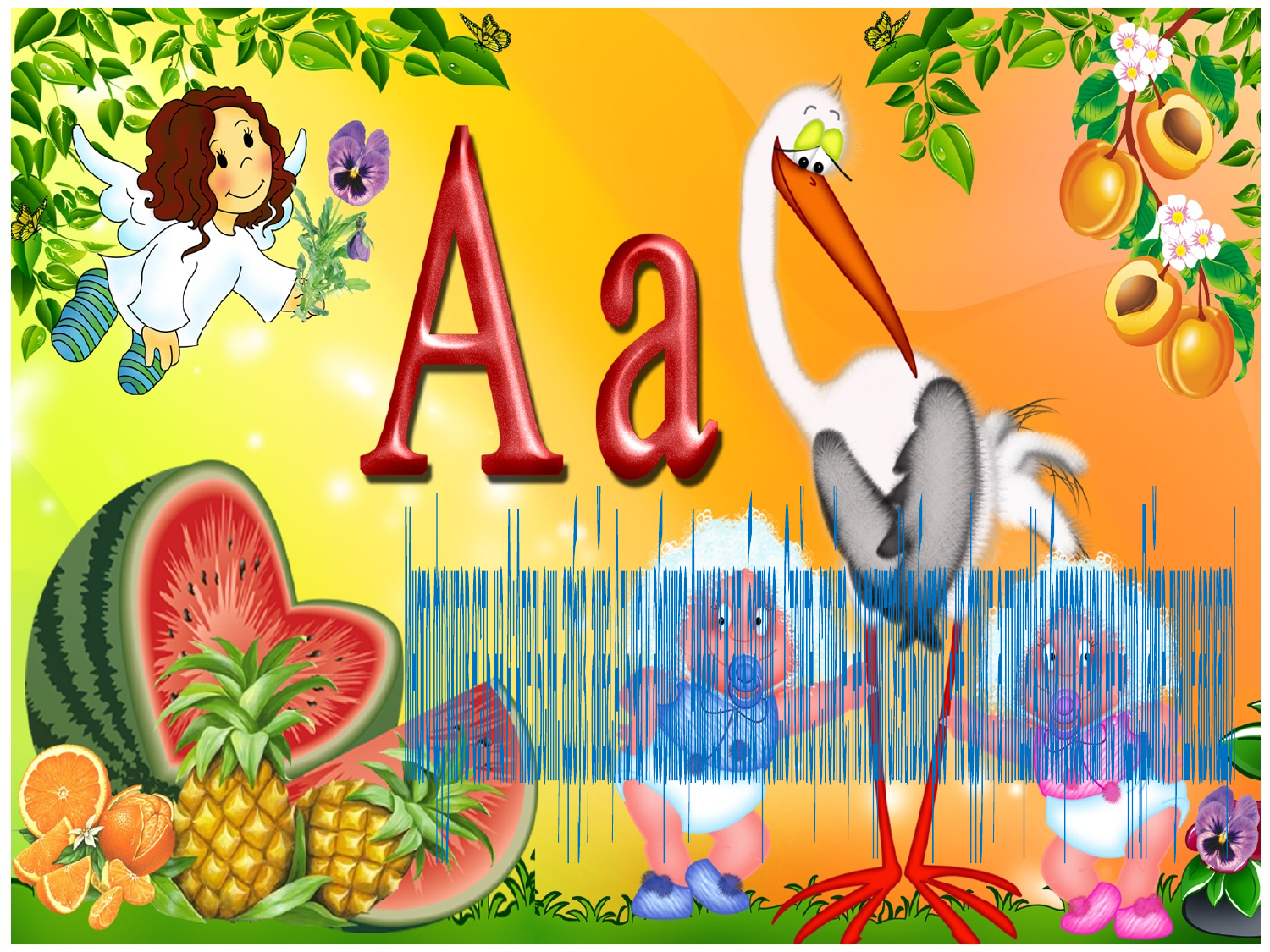

Много фруктов есть на А:
Апельсин, арбуз, айва,
Алыча и абрикос,
Ананас и альбатрос...
Стойте, стойте, не годится!
Альбатрос - не фрукт, а птица!
Альбатроса нам не надо,
Дайте лучше авокадо!